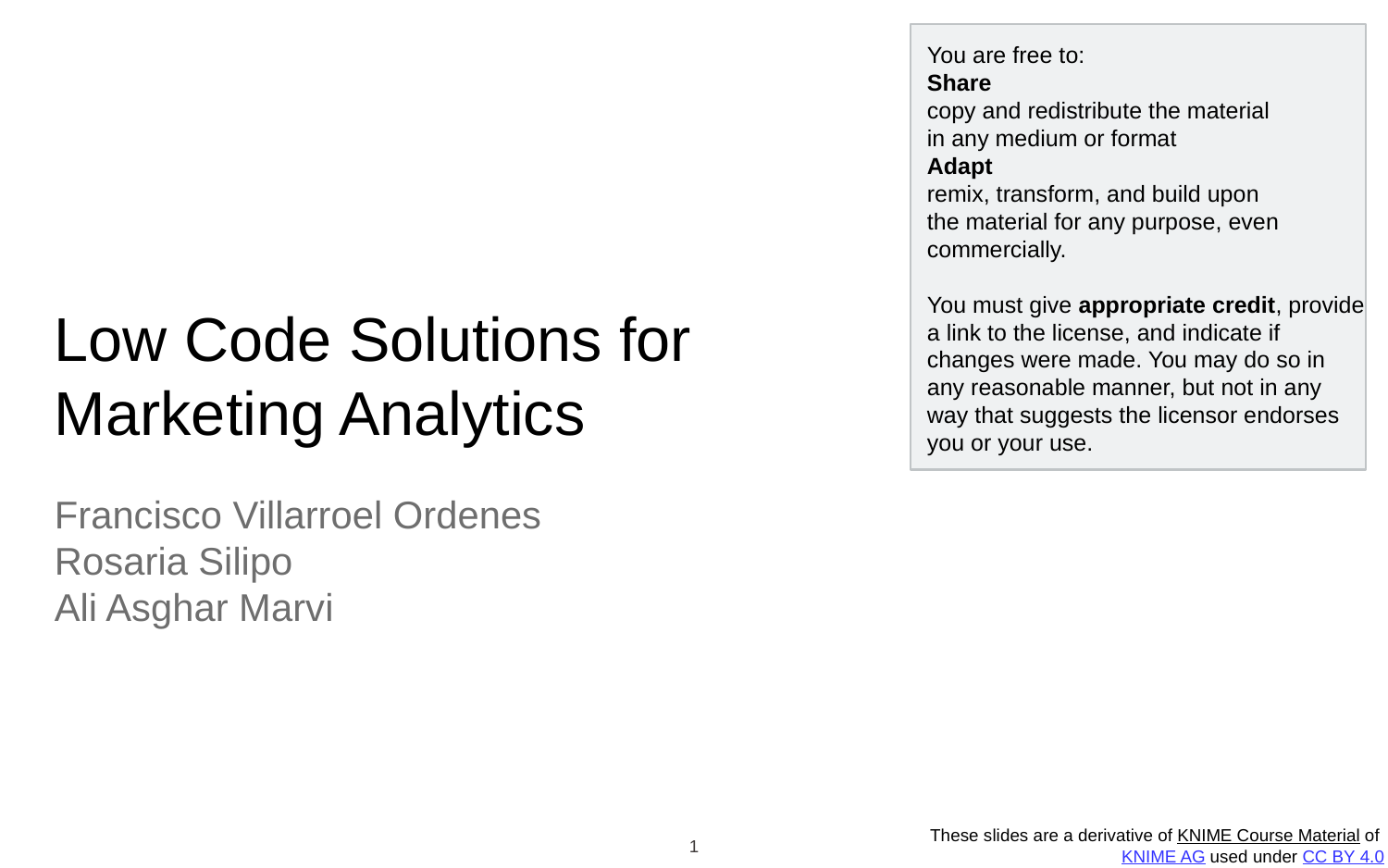

# Low Code Solutions for Marketing Analytics
Francisco Villarroel Ordenes
Rosaria Silipo
Ali Asghar Marvi
1